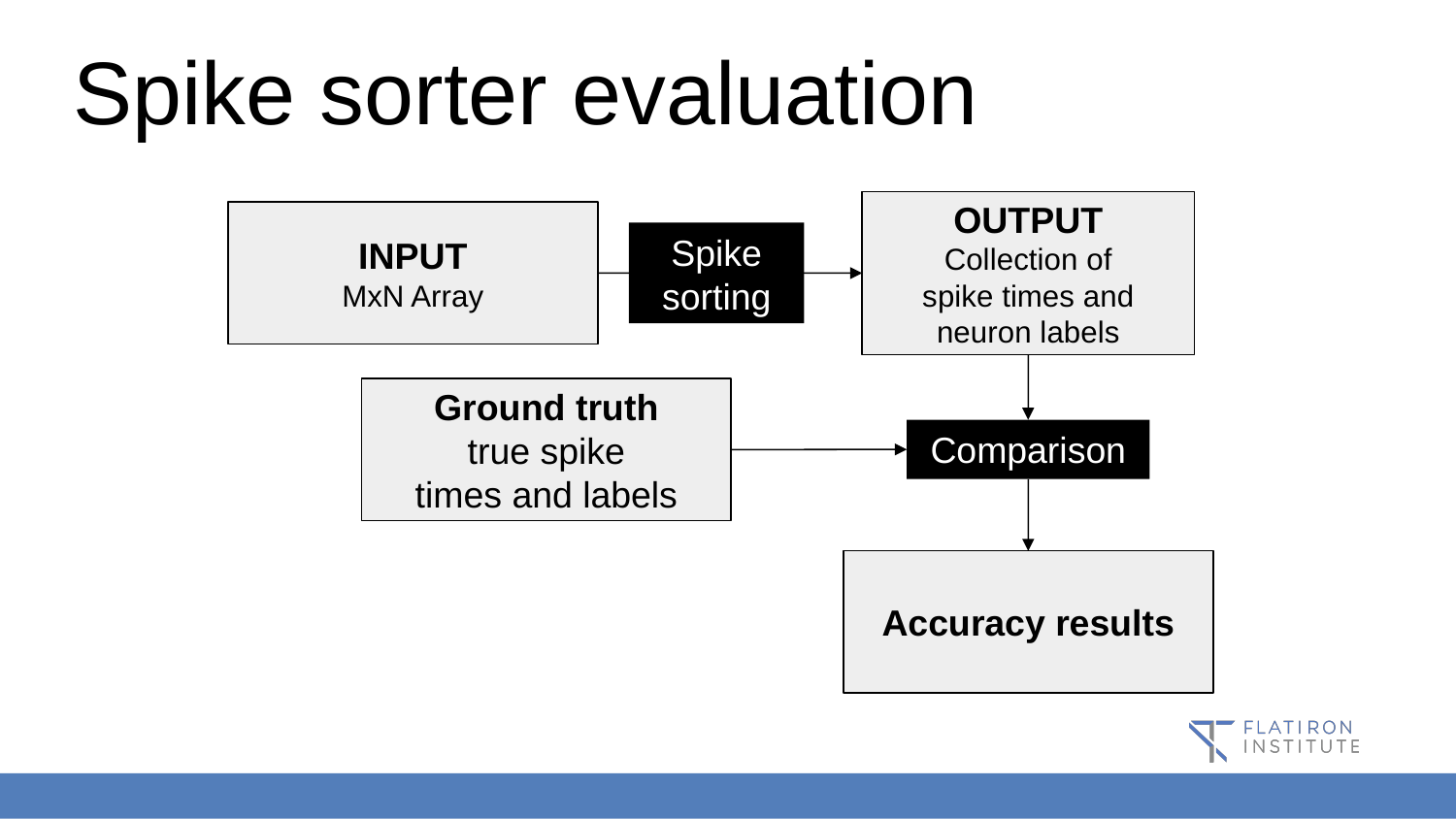

Spike sorter evaluation
OUTPUT
Collection of
spike times and
neuron labels
INPUT
MxN Array
Spike sorting
Ground truth
true spike
times and labels
Comparison
Accuracy results